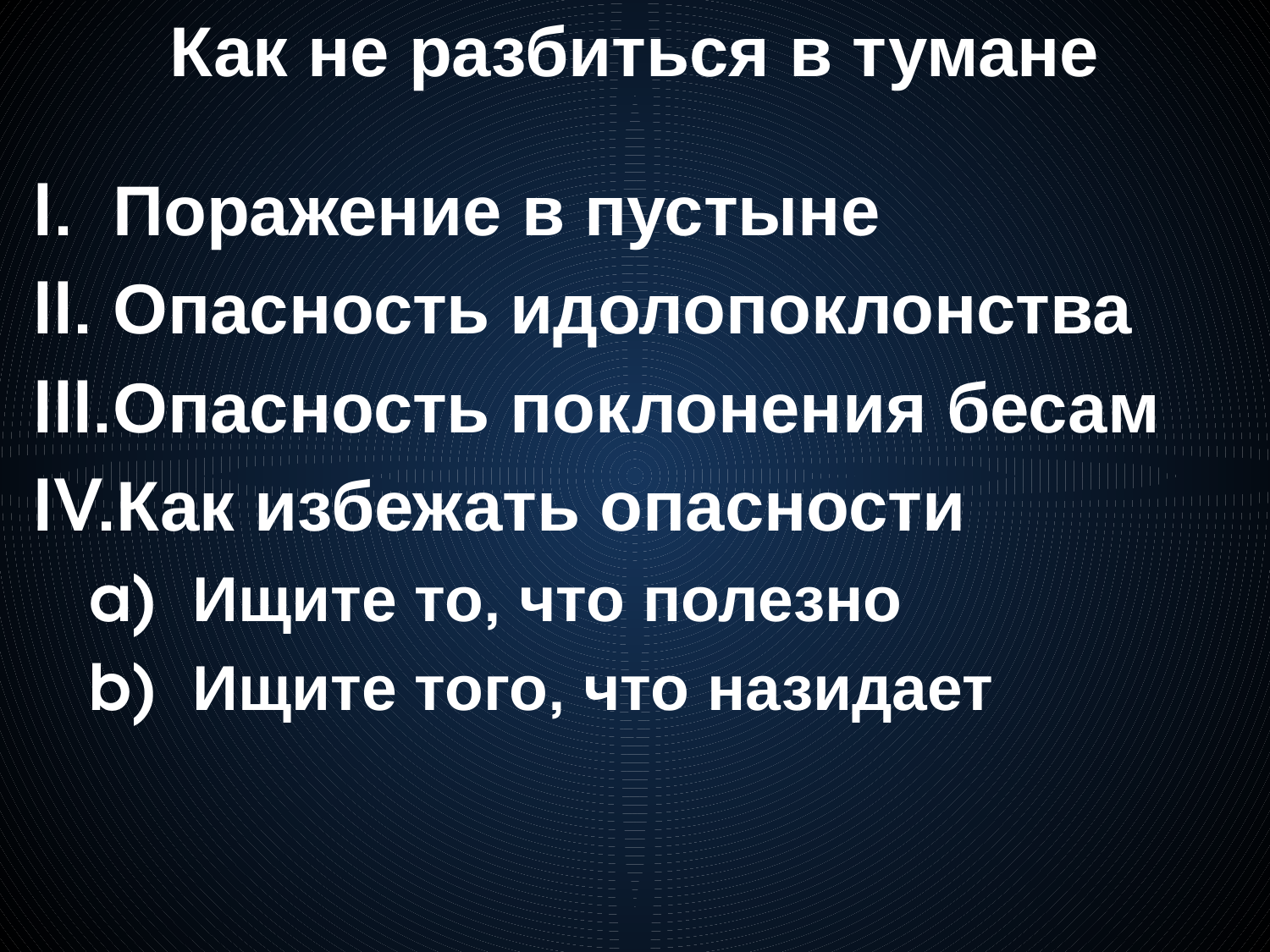

# Как не разбиться в тумане
Поражение в пустыне
Опасность идолопоклонства
Опасность поклонения бесам
Как избежать опасности
Ищите то, что полезно
Ищите того, что назидает